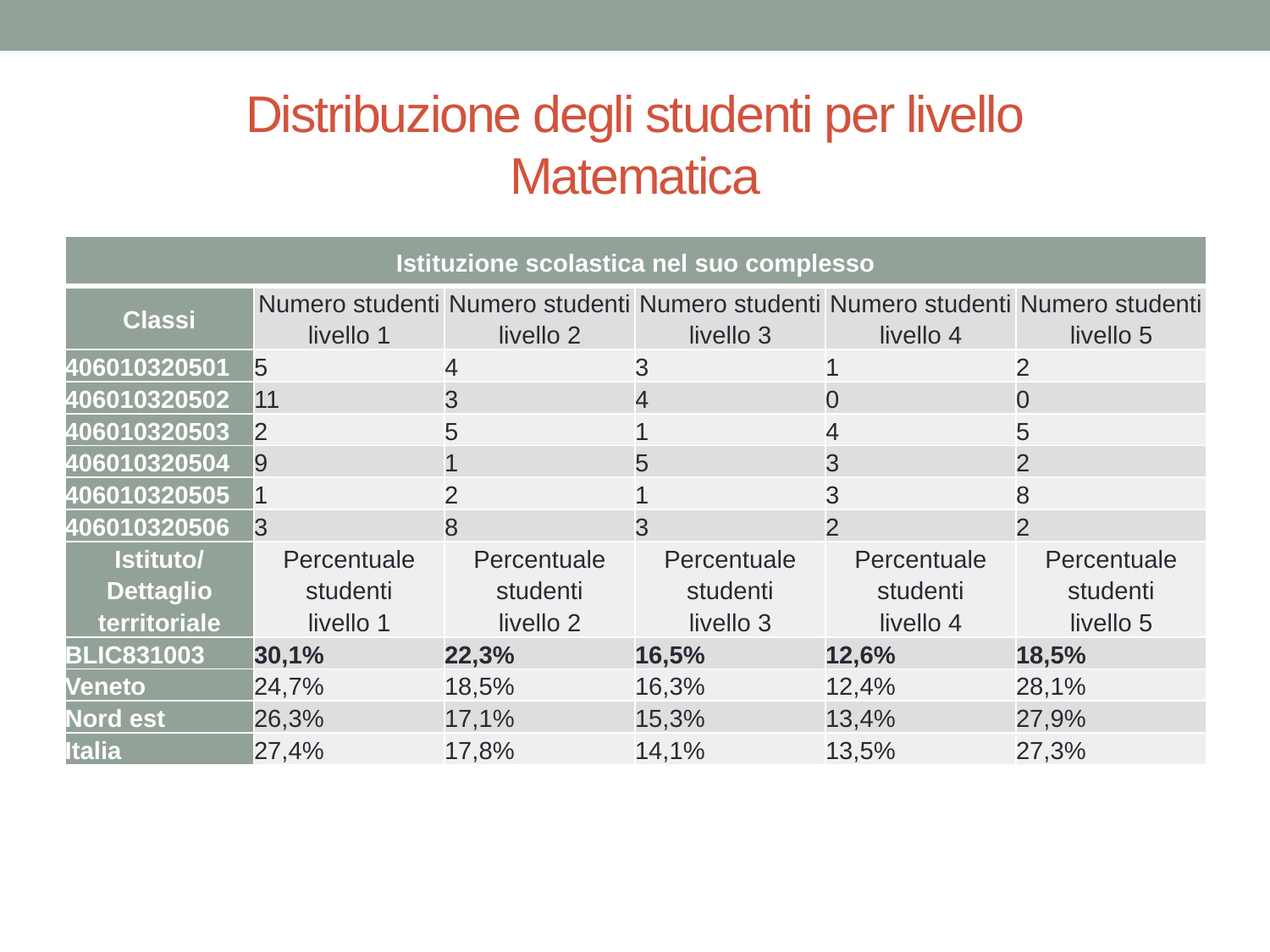

# Distribuzione degli studenti per livello Matematica
| Istituzione scolastica nel suo complesso |  |  |  |  |  |
| --- | --- | --- | --- | --- | --- |
| Classi | Numero studenti livello 1 | Numero studenti livello 2 | Numero studenti livello 3 | Numero studenti livello 4 | Numero studenti livello 5 |
| 406010320501 | 5 | 4 | 3 | 1 | 2 |
| 406010320502 | 11 | 3 | 4 | 0 | 0 |
| 406010320503 | 2 | 5 | 1 | 4 | 5 |
| 406010320504 | 9 | 1 | 5 | 3 | 2 |
| 406010320505 | 1 | 2 | 1 | 3 | 8 |
| 406010320506 | 3 | 8 | 3 | 2 | 2 |
| Istituto/Dettaglio territoriale | Percentuale studenti livello 1 | Percentuale studenti livello 2 | Percentuale studenti livello 3 | Percentuale studenti livello 4 | Percentuale studenti livello 5 |
| BLIC831003 | 30,1% | 22,3% | 16,5% | 12,6% | 18,5% |
| Veneto | 24,7% | 18,5% | 16,3% | 12,4% | 28,1% |
| Nord est | 26,3% | 17,1% | 15,3% | 13,4% | 27,9% |
| Italia | 27,4% | 17,8% | 14,1% | 13,5% | 27,3% |